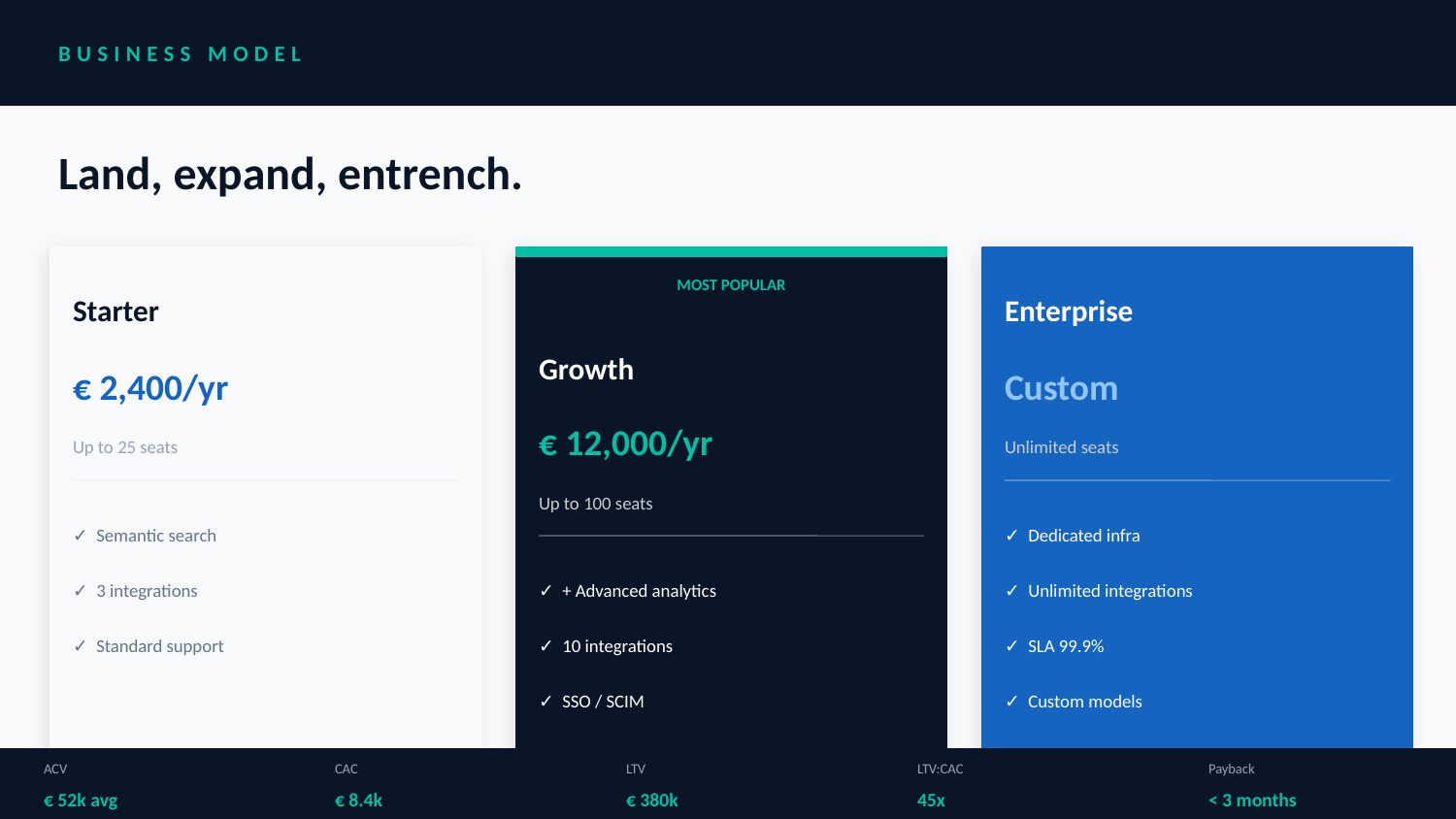

BUSINESS MODEL
Land, expand, entrench.

MOST POPULAR
Starter
Enterprise
Growth
€ 2,400/yr
Custom
€ 12,000/yr
Up to 25 seats
Unlimited seats

Up to 100 seats

✓  Semantic search
✓  Dedicated infra

✓  3 integrations
✓  + Advanced analytics
✓  Unlimited integrations
✓  Standard support
✓  10 integrations
✓  SLA 99.9%
✓  SSO / SCIM
✓  Custom models
✓  Priority support

ACV
CAC
LTV
LTV:CAC
Payback
€ 52k avg
€ 8.4k
€ 380k
45x
< 3 months